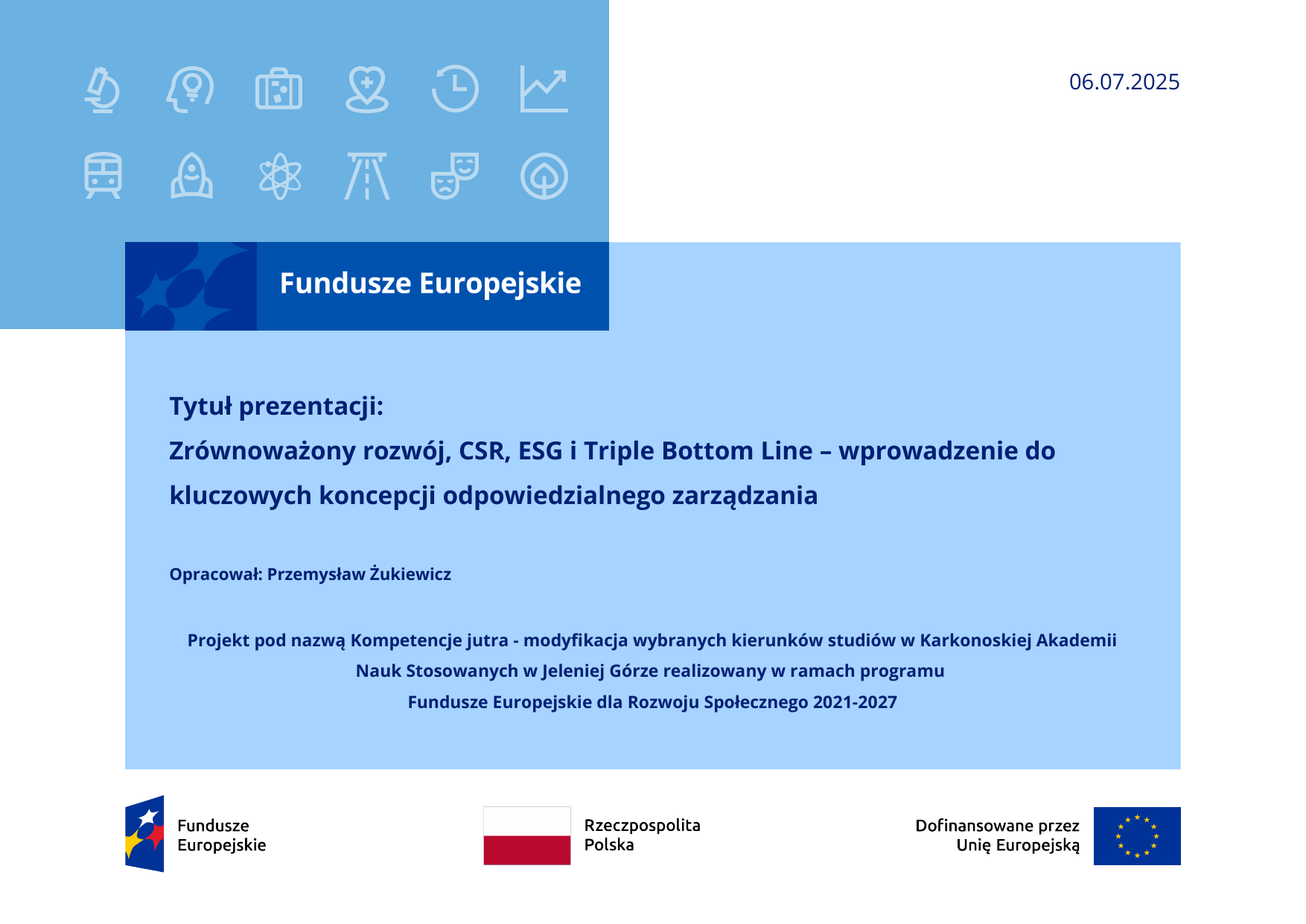

06.07.2025
# Tytuł prezentacji: Zrównoważony rozwój, CSR, ESG i Triple Bottom Line – wprowadzenie do kluczowych koncepcji odpowiedzialnego zarządzania Opracował: Przemysław Żukiewicz

Projekt pod nazwą Kompetencje jutra - modyfikacja wybranych kierunków studiów w Karkonoskiej Akademii Nauk Stosowanych w Jeleniej Górze realizowany w ramach programu
Fundusze Europejskie dla Rozwoju Społecznego 2021-2027